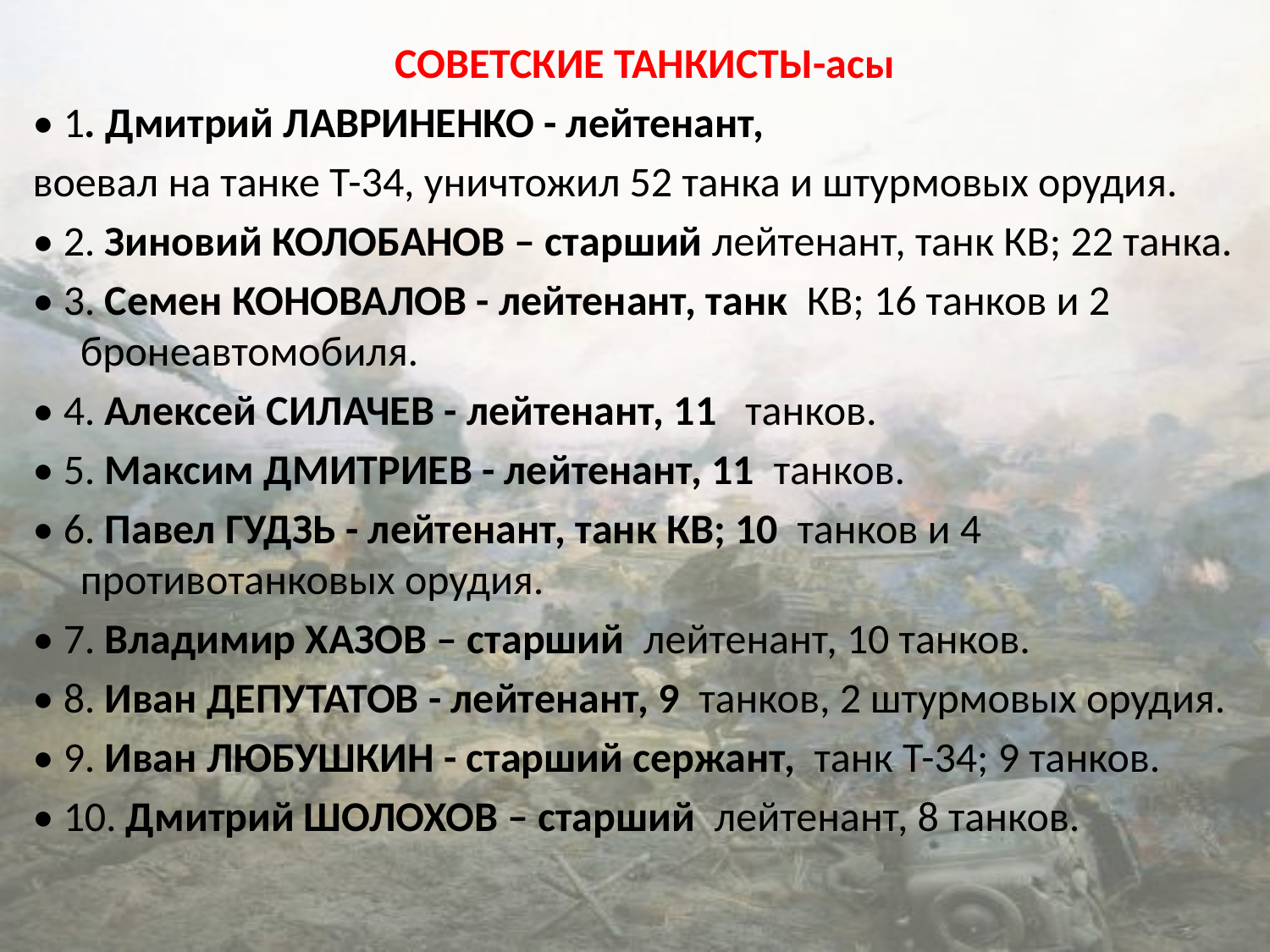

СОВЕТСКИЕ ТАНКИСТЫ-асы
• 1. Дмитрий ЛАВРИНЕНКО - лейтенант,
воевал на танке Т-34, уничтожил 52 танка и штурмовых орудия.
• 2. Зиновий КОЛОБАНОВ – старший лейтенант, танк КВ; 22 танка.
• 3. Семен КОНОВАЛОВ - лейтенант, танк  КВ; 16 танков и 2 бронеавтомобиля.
• 4. Алексей СИЛАЧЕВ - лейтенант, 11   танков.
• 5. Максим ДМИТРИЕВ - лейтенант, 11  танков.
• 6. Павел ГУДЗЬ - лейтенант, танк КВ; 10  танков и 4 противотанковых орудия.
• 7. Владимир ХАЗОВ – старший  лейтенант, 10 танков.
• 8. Иван ДЕПУТАТОВ - лейтенант, 9  танков, 2 штурмовых орудия.
• 9. Иван ЛЮБУШКИН - старший сержант,  танк Т-34; 9 танков.
• 10. Дмитрий ШОЛОХОВ – старший  лейтенант, 8 танков.